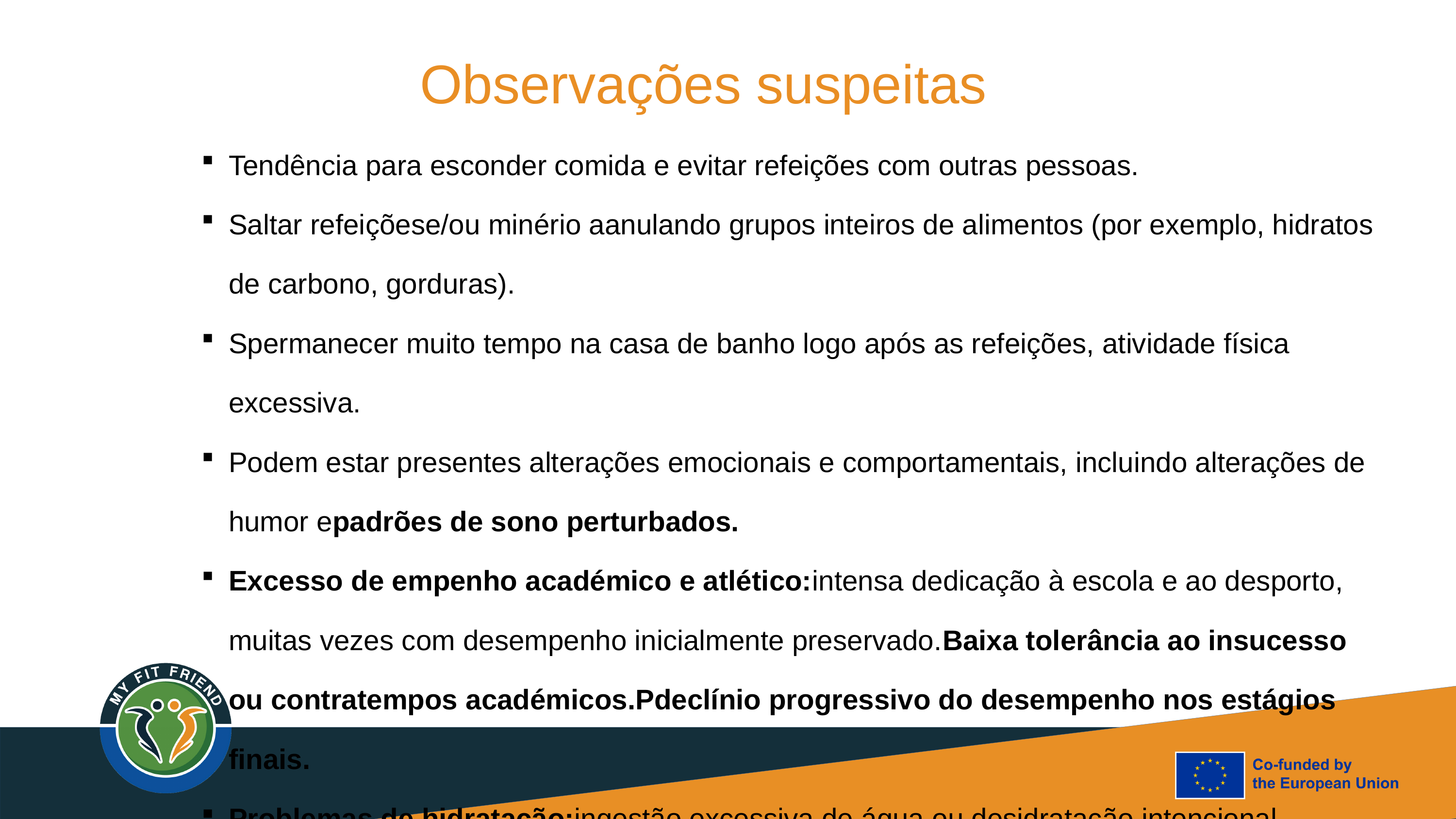

Observações suspeitas
Tendência para esconder comida e evitar refeições com outras pessoas.
Saltar refeiçõese/ou minério aanulando grupos inteiros de alimentos (por exemplo, hidratos de carbono, gorduras).
Spermanecer muito tempo na casa de banho logo após as refeições, atividade física excessiva.
Podem estar presentes alterações emocionais e comportamentais, incluindo alterações de humor epadrões de sono perturbados.
Excesso de empenho académico e atlético:intensa dedicação à escola e ao desporto, muitas vezes com desempenho inicialmente preservado.Baixa tolerância ao insucesso ou contratempos académicos.Pdeclínio progressivo do desempenho nos estágios finais.
Problemas de hidratação:ingestão excessiva de água ou desidratação intencional.